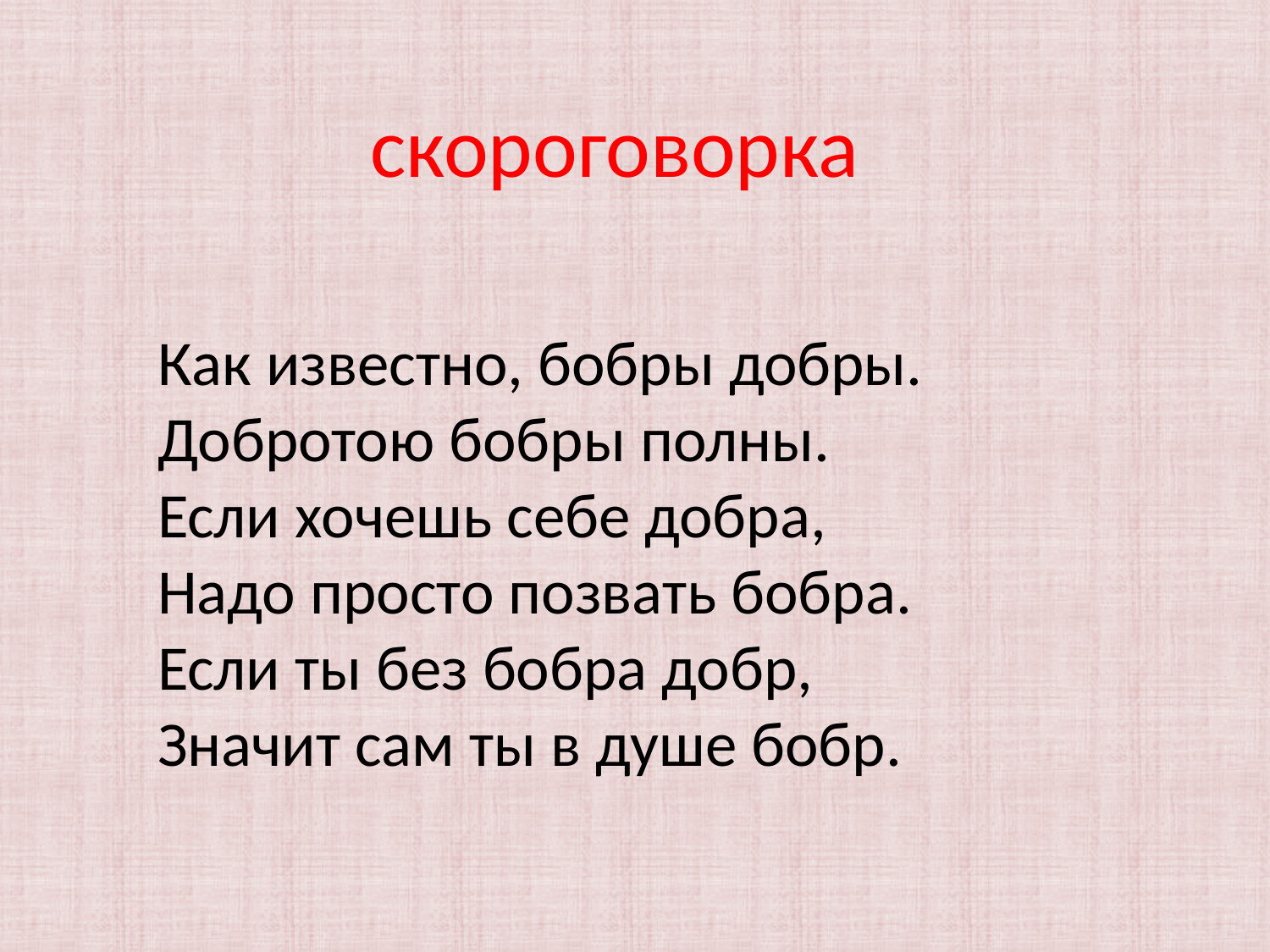

скороговорка
Как известно, бобры добры. Добротою бобры полны.
Если хочешь себе добра,
Надо просто позвать бобра.
Если ты без бобра добр,
Значит сам ты в душе бобр.